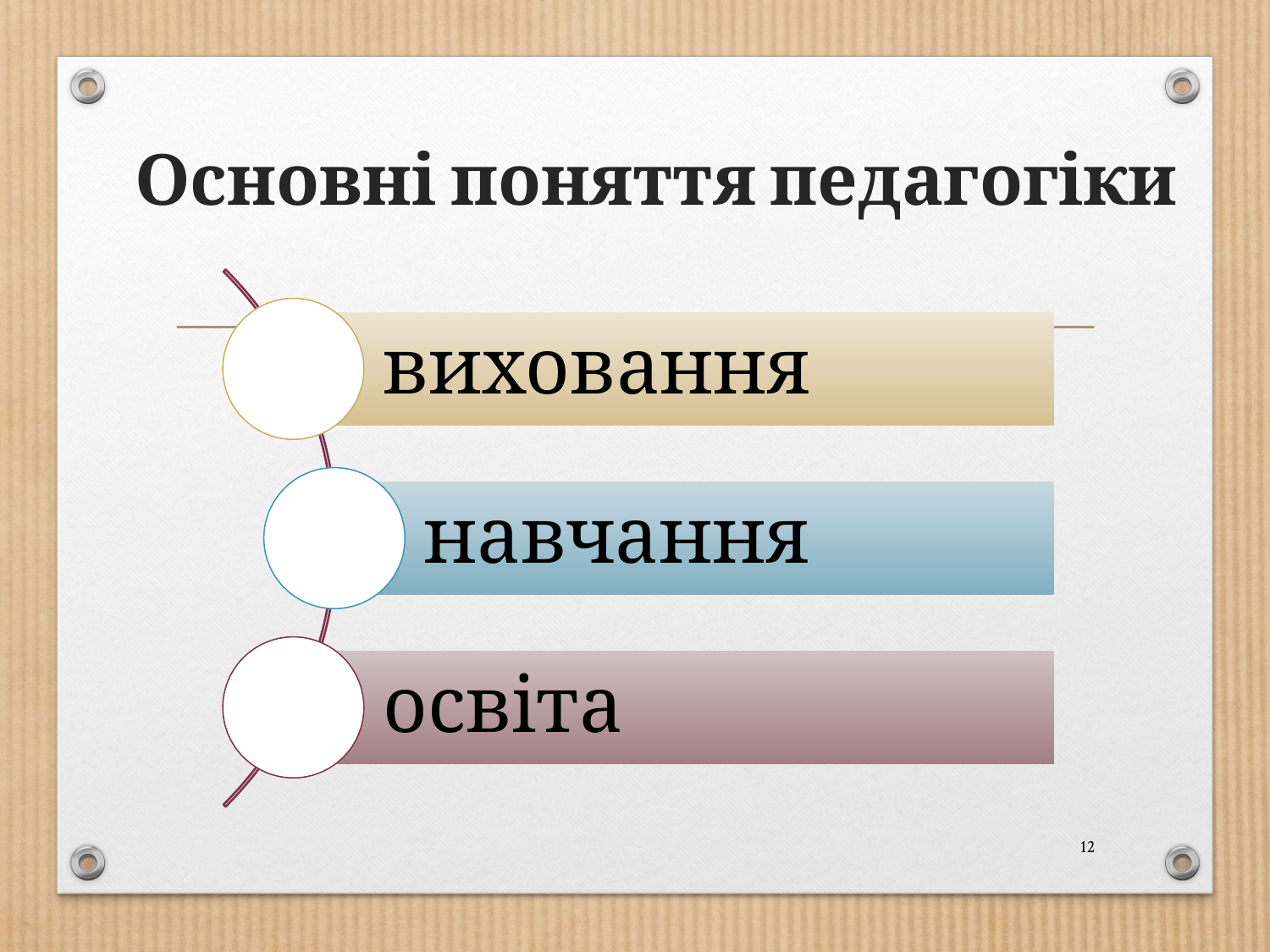

# Основні поняття педагогіки
виховання
навчання
освіта
12